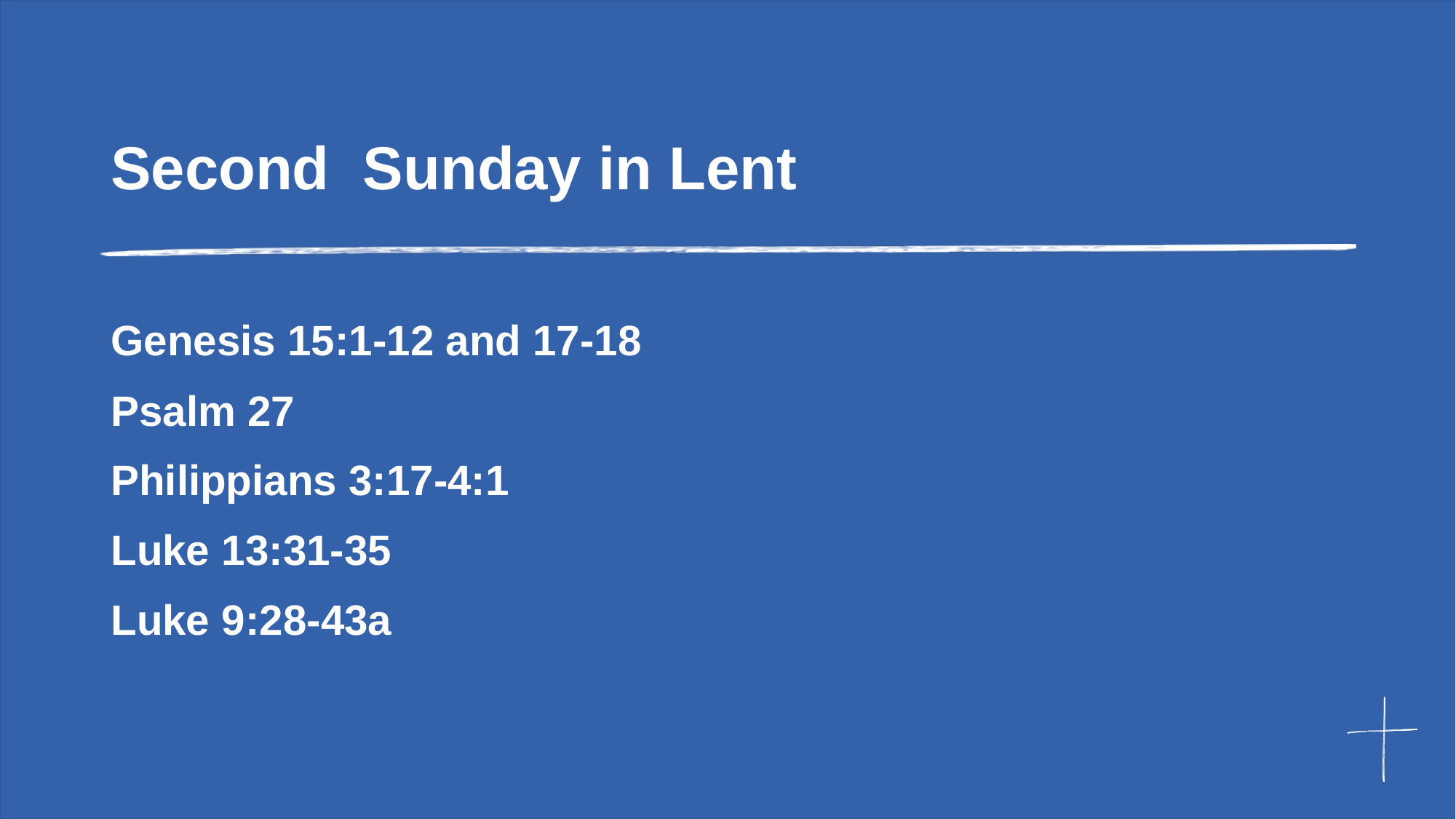

# Second  Sunday in Lent

Genesis 15:1-12 and 17-18
Psalm 27
Philippians 3:17-4:1
Luke 13:31-35
Luke 9:28-43a